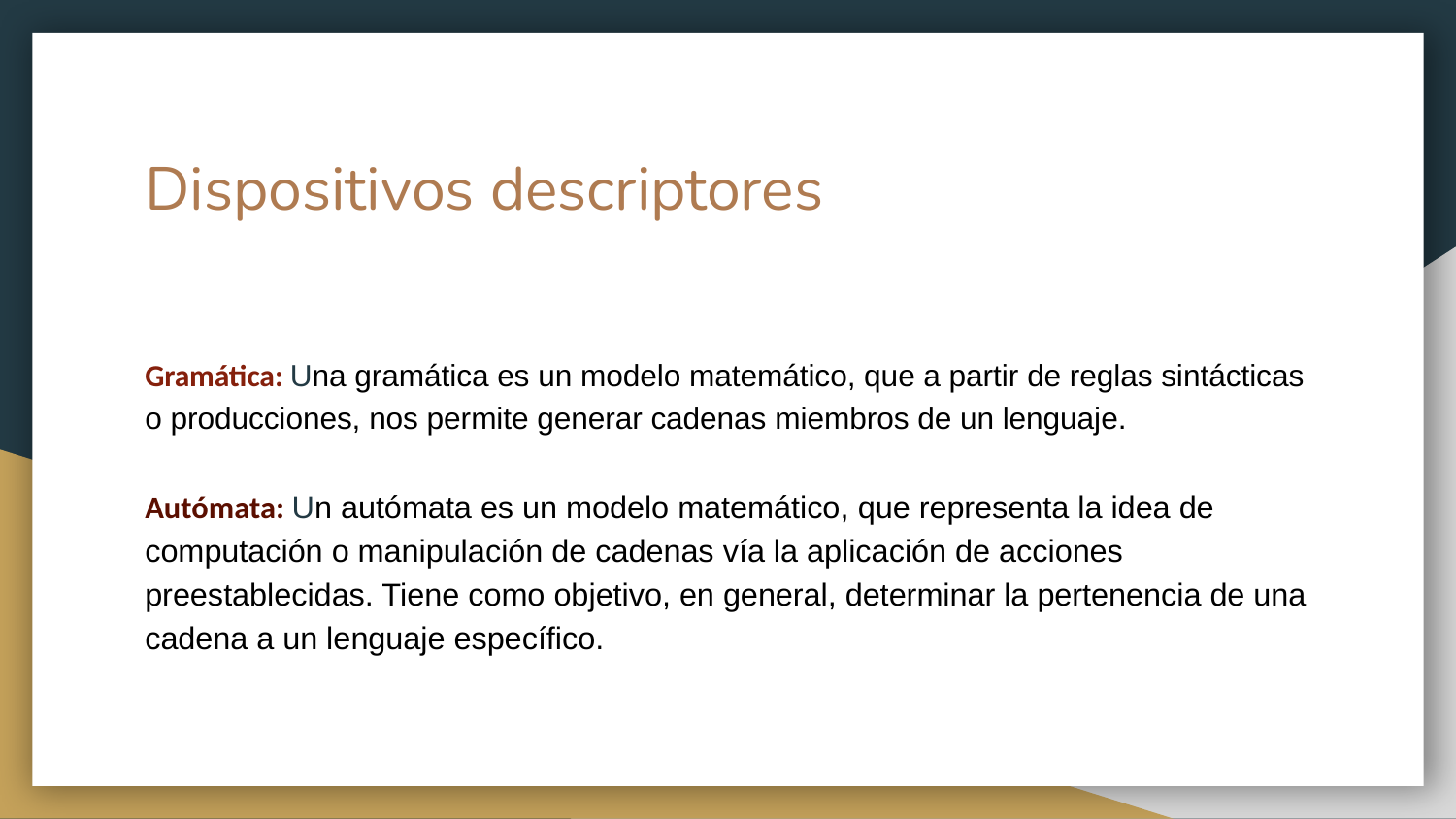

# Dispositivos descriptores

Gramática: Una gramática es un modelo matemático, que a partir de reglas sintácticas o producciones, nos permite generar cadenas miembros de un lenguaje.

Autómata: Un autómata es un modelo matemático, que representa la idea de computación o manipulación de cadenas vía la aplicación de acciones preestablecidas. Tiene como objetivo, en general, determinar la pertenencia de una cadena a un lenguaje específico.